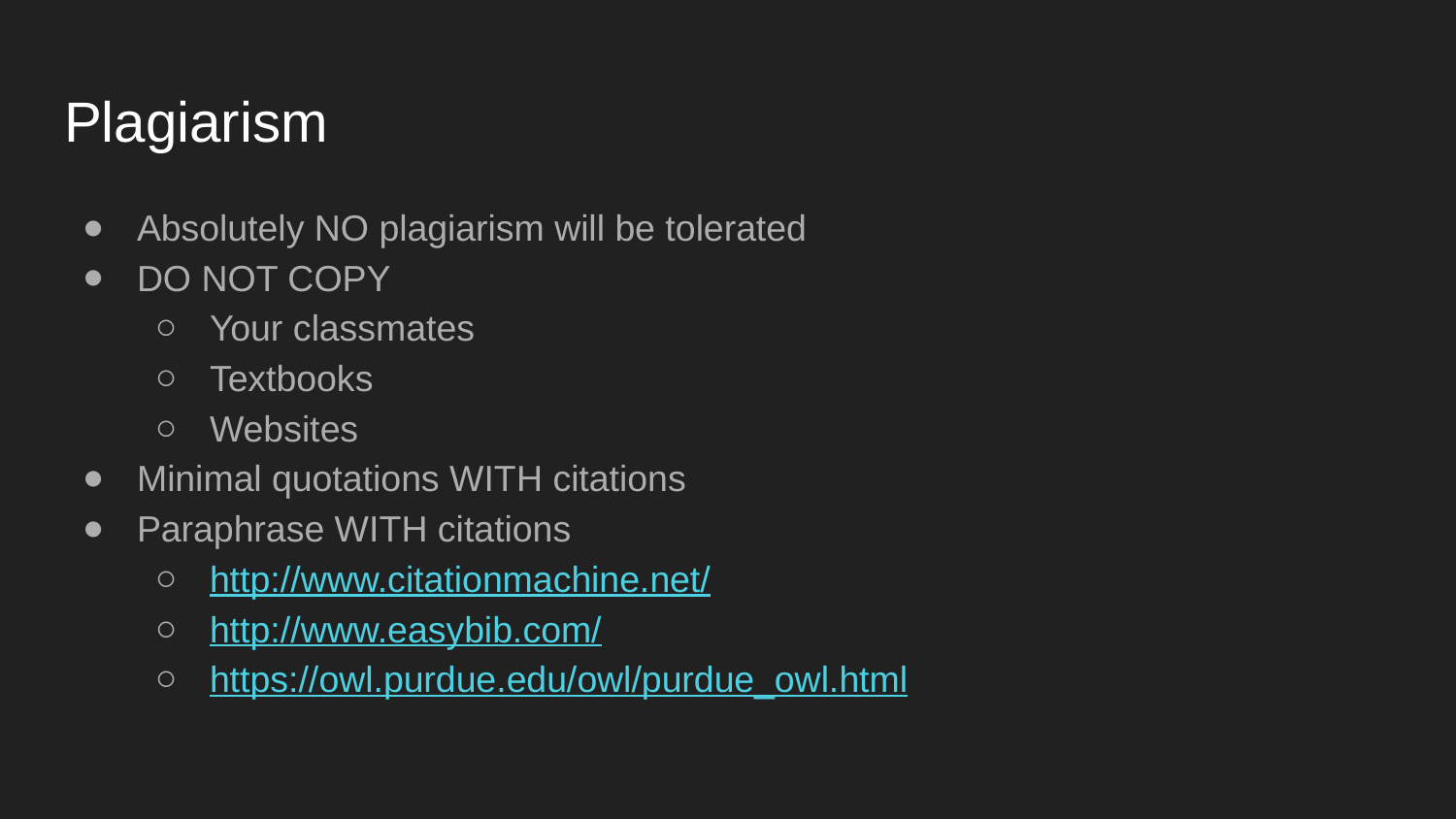

# Plagiarism
Absolutely NO plagiarism will be tolerated
DO NOT COPY
Your classmates
Textbooks
Websites
Minimal quotations WITH citations
Paraphrase WITH citations
http://www.citationmachine.net/
http://www.easybib.com/
https://owl.purdue.edu/owl/purdue_owl.html